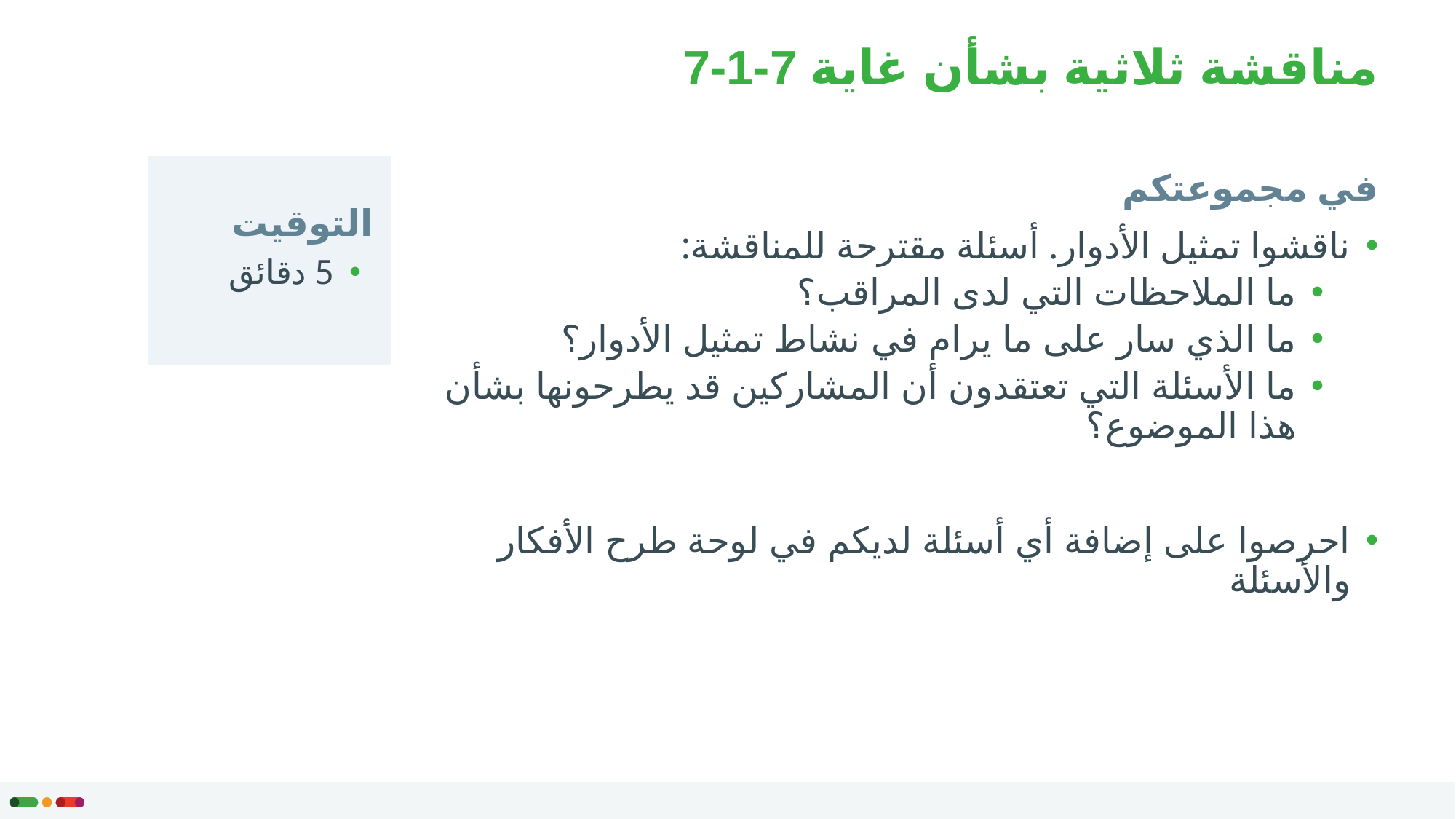

# مناقشة ثلاثية بشأن غاية 7-1-7
في مجموعتكم
التوقيت

ناقشوا تمثيل الأدوار. أسئلة مقترحة للمناقشة:
ما الملاحظات التي لدى المراقب؟
ما الذي سار على ما يرام في نشاط تمثيل الأدوار؟
ما الأسئلة التي تعتقدون أن المشاركين قد يطرحونها بشأن هذا الموضوع؟

احرصوا على إضافة أي أسئلة لديكم في لوحة طرح الأفكار والأسئلة
5 دقائق